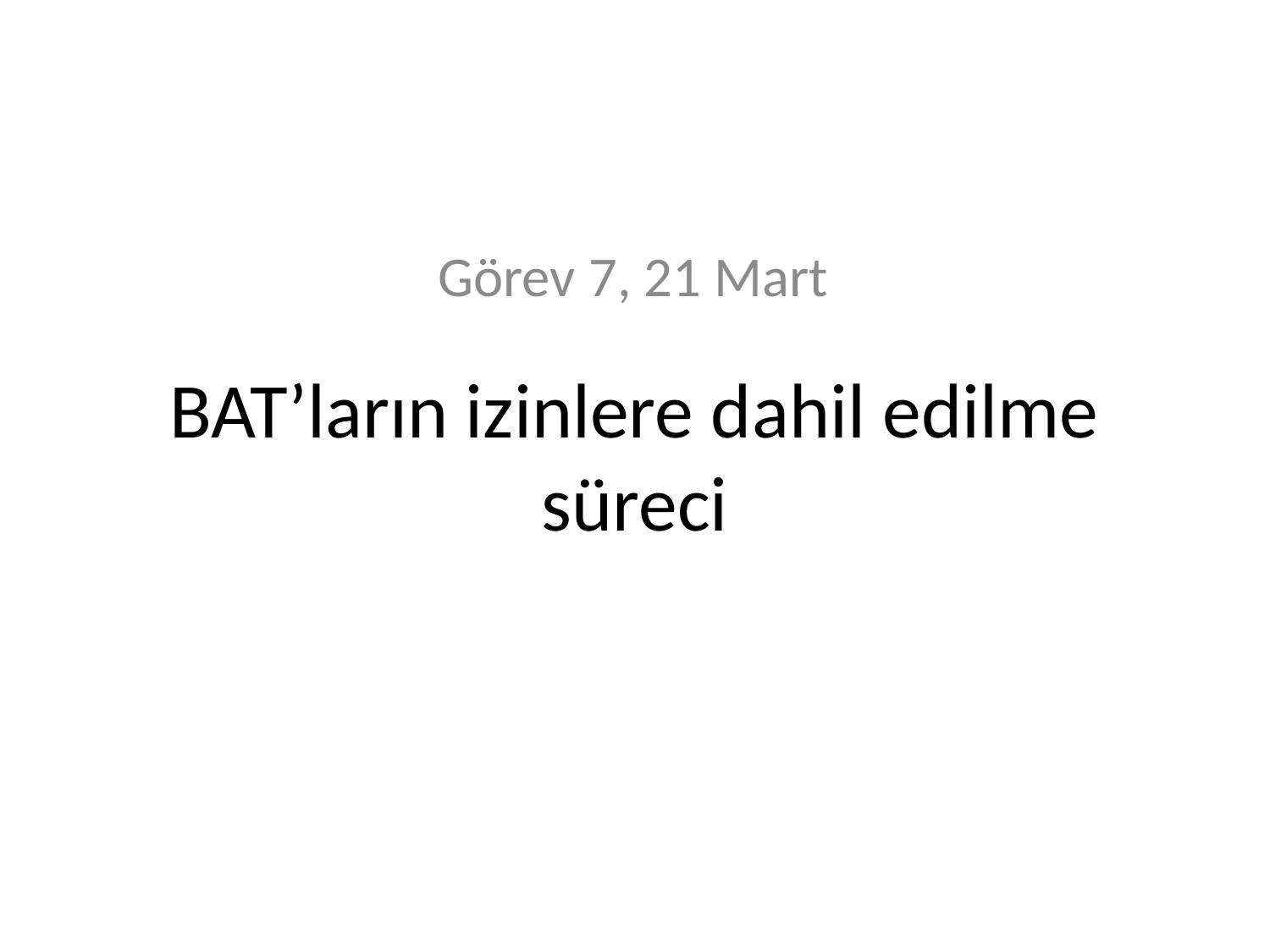

Görev 7, 21 Mart

# BAT’ların izinlere dahil edilme süreci